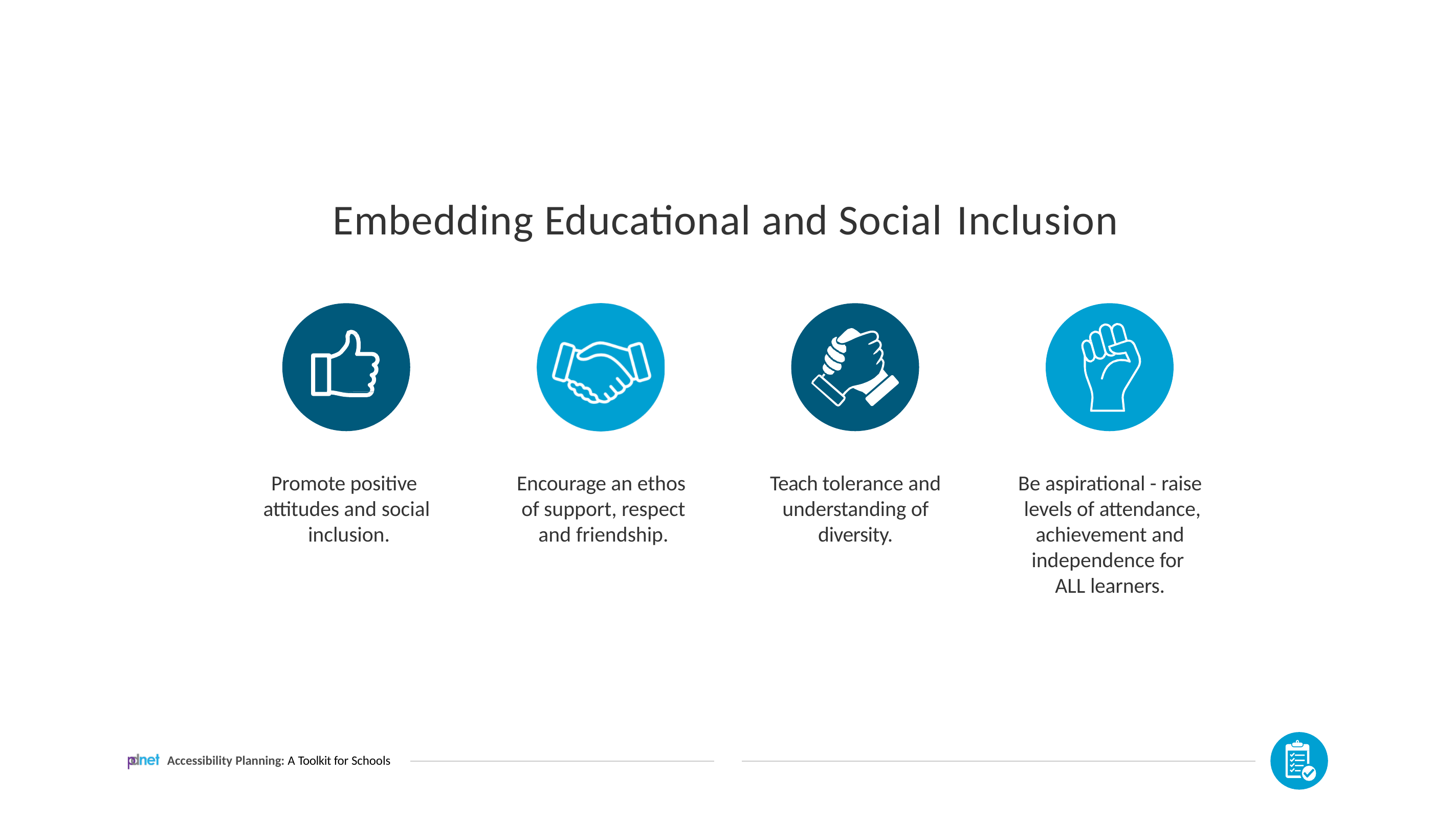

# Embedding Educational and Social Inclusion

Promote positive  attitudes and social  inclusion.
Encourage an ethos  of support, respect  and friendship.
Teach tolerance and  understanding of  diversity.
Be aspirational - raise  levels of attendance,  achievement and  independence for  ALL learners.

Accessibility Planning: A Toolkit for Schools
Accessibility Planning: A Toolkit for Schools
17